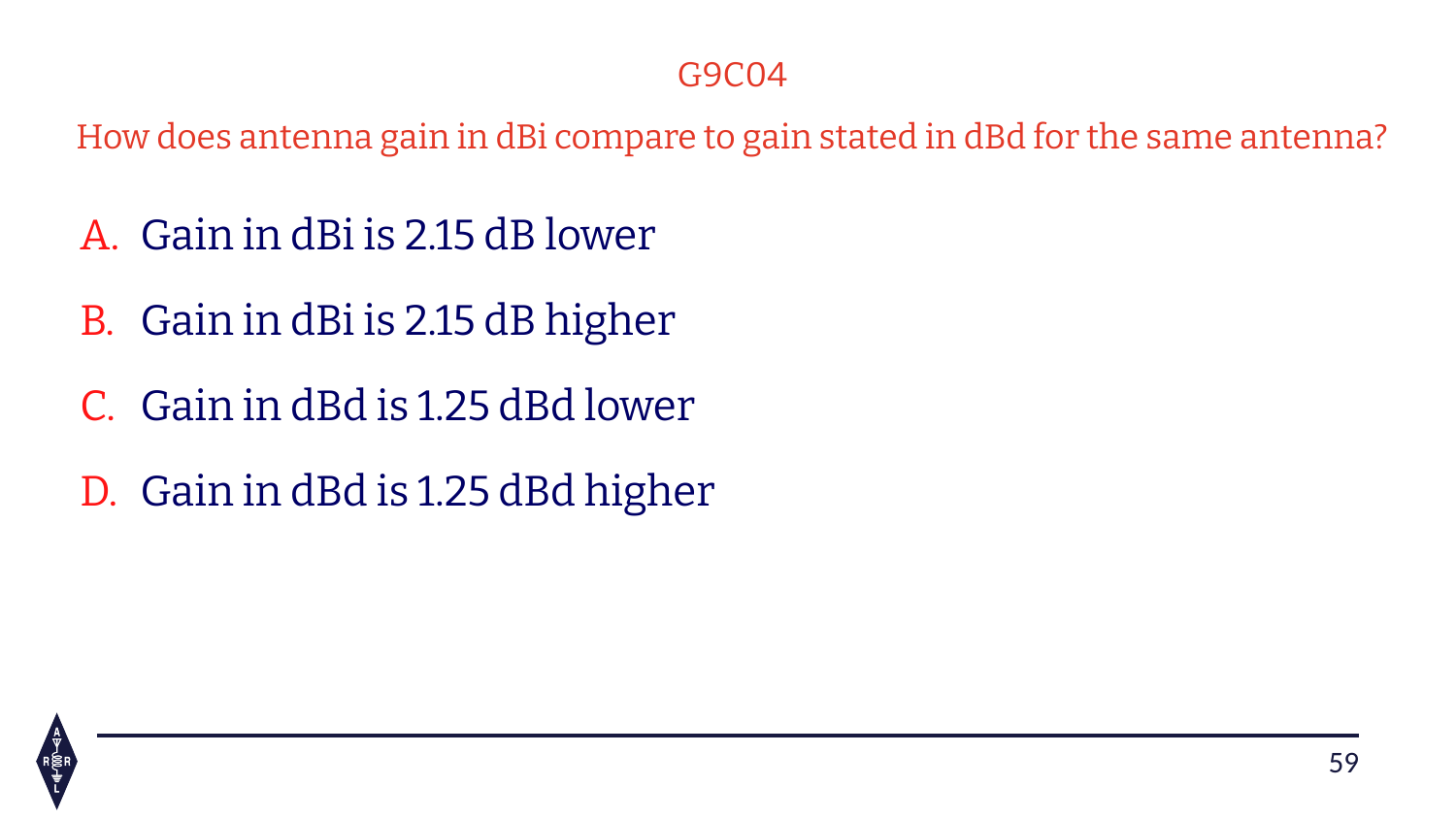

G9B08 	How does the feed point impeadance of a ½ wave 						dipole change as the feed point is moved from the 						center toward the ends?
G9C04
How does antenna gain in dBi compare to gain stated in dBd for the same antenna?
Gain in dBi is 2.15 dB lower
Gain in dBi is 2.15 dB higher
Gain in dBd is 1.25 dBd lower
Gain in dBd is 1.25 dBd higher

59